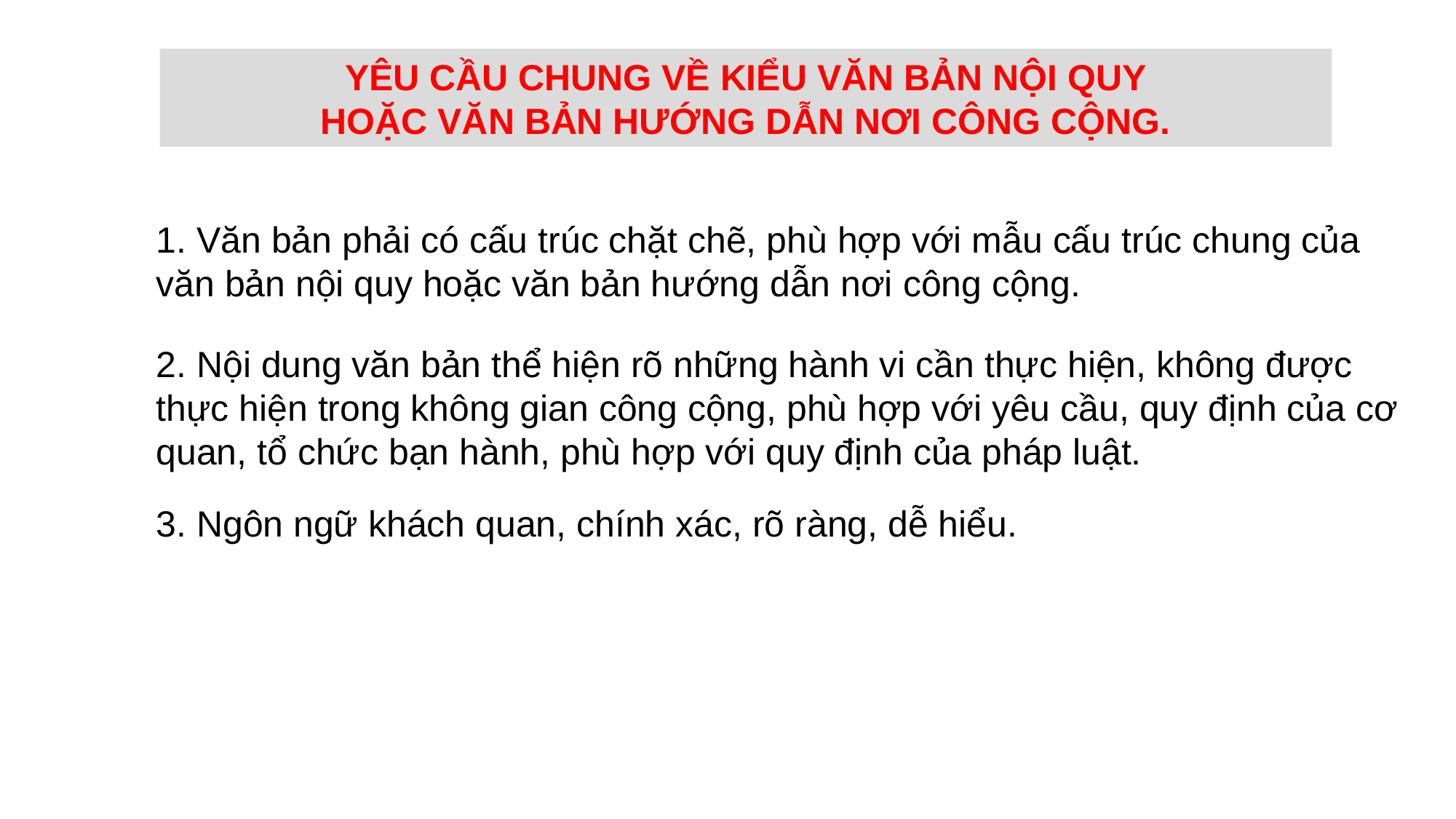

YÊU CẦU CHUNG VỀ KIỂU VĂN BẢN NỘI QUY
HOẶC VĂN BẢN HƯỚNG DẪN NƠI CÔNG CỘNG.
1. Văn bản phải có cấu trúc chặt chẽ, phù hợp với mẫu cấu trúc chung của văn bản nội quy hoặc văn bản hướng dẫn nơi công cộng.
2. Nội dung văn bản thể hiện rõ những hành vi cần thực hiện, không được thực hiện trong không gian công cộng, phù hợp với yêu cầu, quy định của cơ quan, tổ chức bạn hành, phù hợp với quy định của pháp luật.
3. Ngôn ngữ khách quan, chính xác, rõ ràng, dễ hiểu.